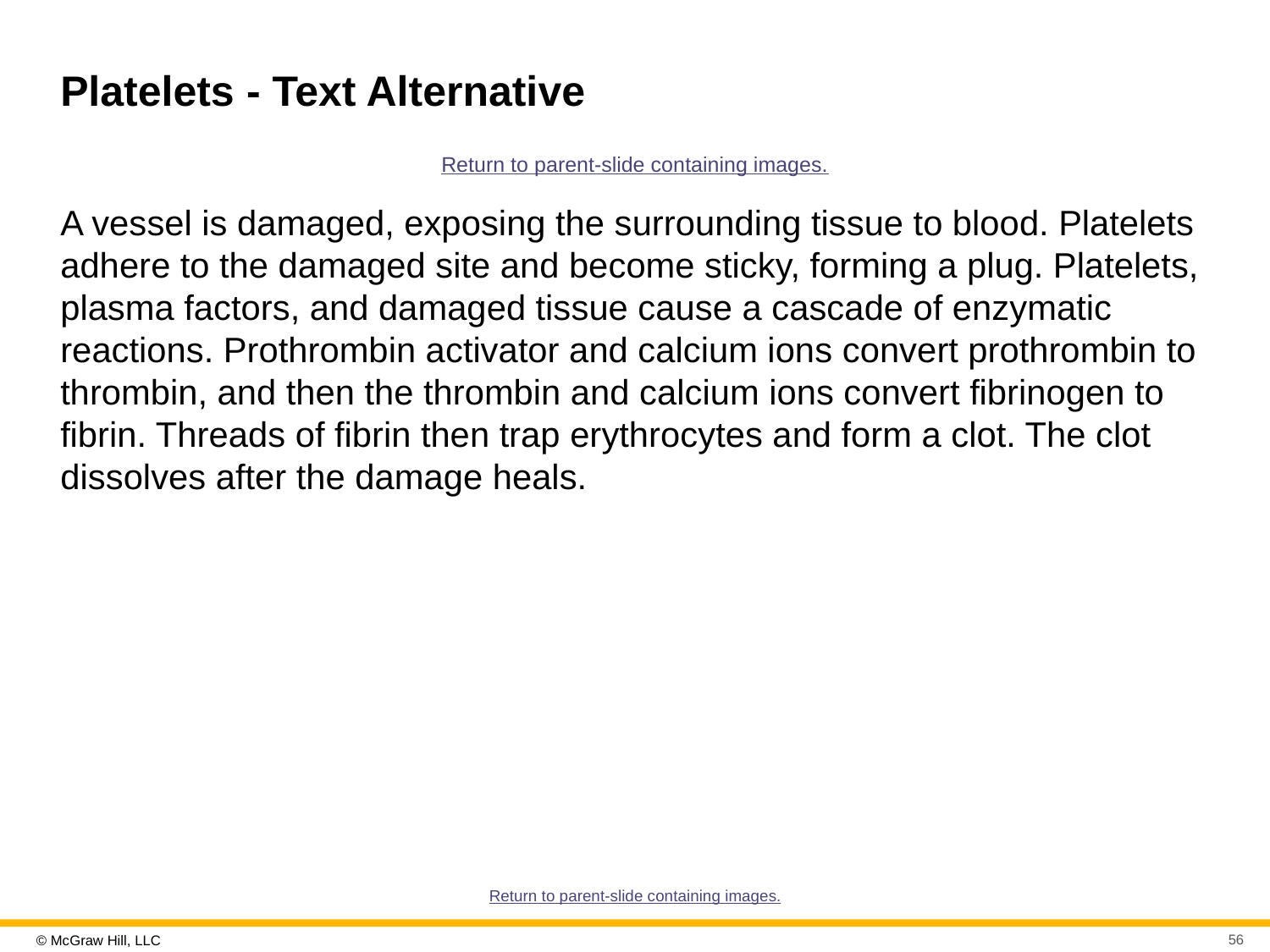

# Platelets - Text Alternative
Return to parent-slide containing images.
A vessel is damaged, exposing the surrounding tissue to blood. Platelets adhere to the damaged site and become sticky, forming a plug. Platelets, plasma factors, and damaged tissue cause a cascade of enzymatic reactions. Prothrombin activator and calcium ions convert prothrombin to thrombin, and then the thrombin and calcium ions convert fibrinogen to fibrin. Threads of fibrin then trap erythrocytes and form a clot. The clot dissolves after the damage heals.
Return to parent-slide containing images.
56